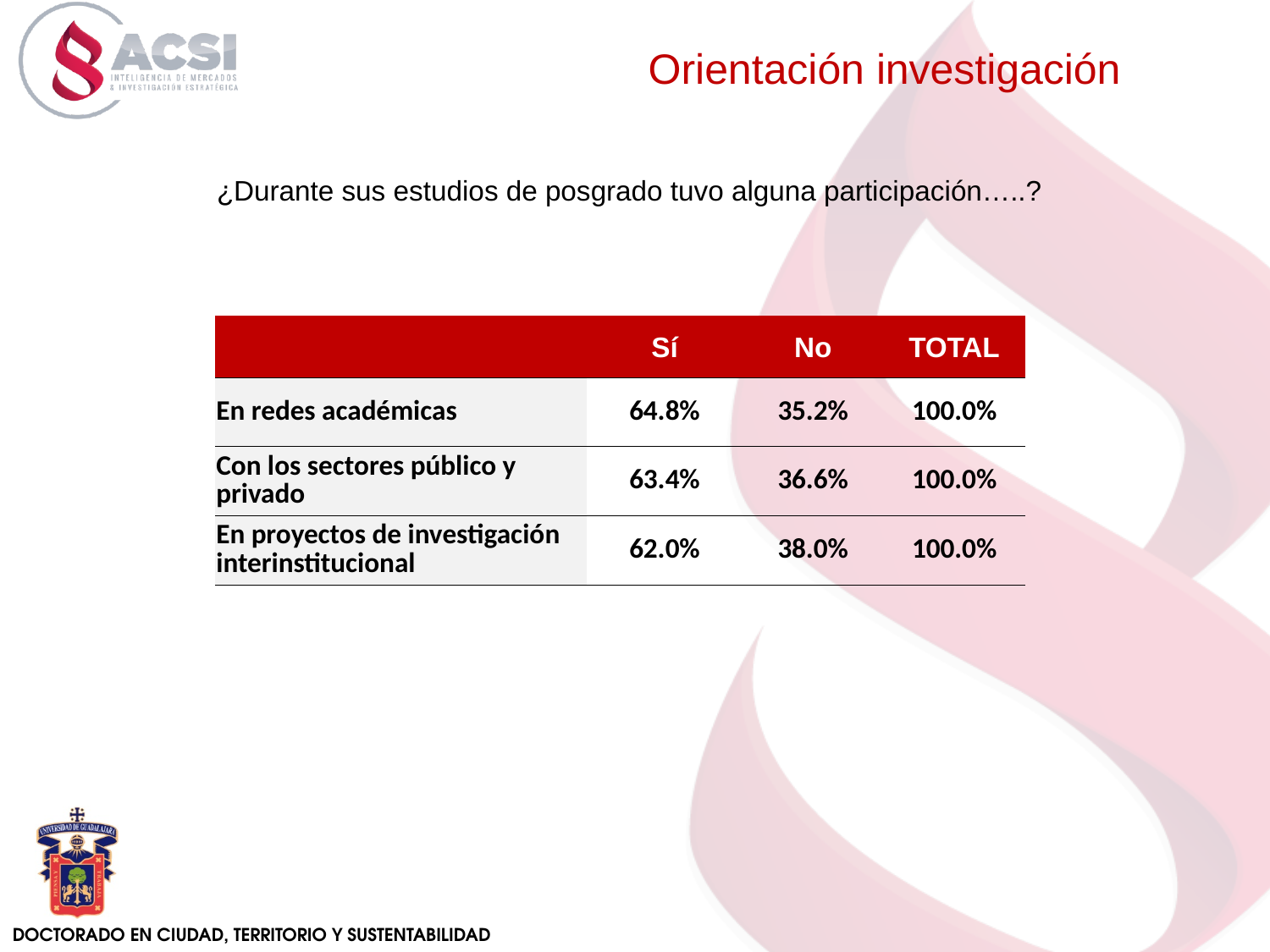

Orientación investigación
¿Durante sus estudios de posgrado tuvo alguna participación…..?
|  | Sí | No | TOTAL |
| --- | --- | --- | --- |
| En redes académicas | 64.8% | 35.2% | 100.0% |
| Con los sectores público y privado | 63.4% | 36.6% | 100.0% |
| En proyectos de investigación interinstitucional | 62.0% | 38.0% | 100.0% |